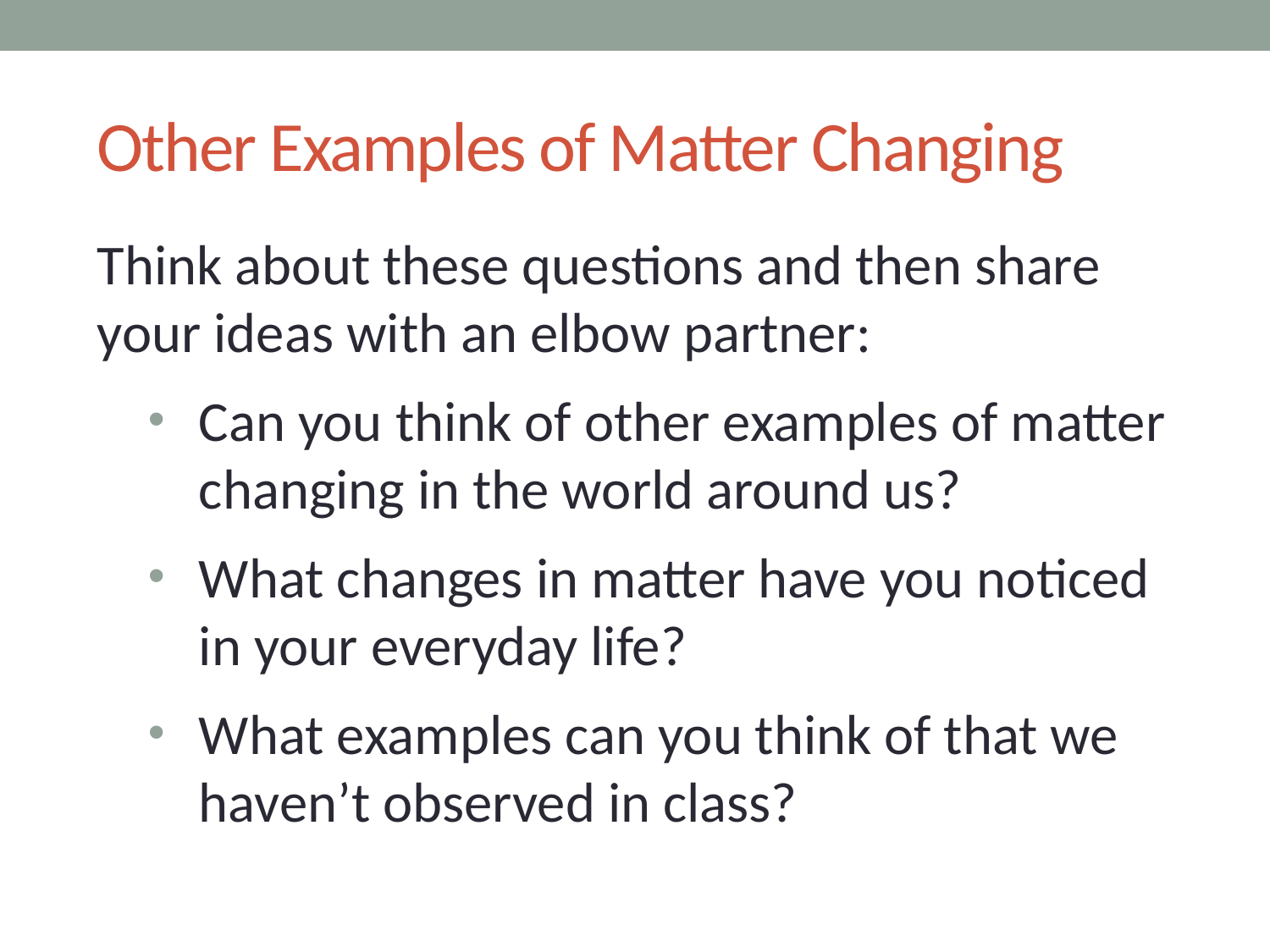

# Other Examples of Matter Changing
Think about these questions and then share your ideas with an elbow partner:
Can you think of other examples of matter changing in the world around us?
What changes in matter have you noticed in your everyday life?
What examples can you think of that we haven’t observed in class?